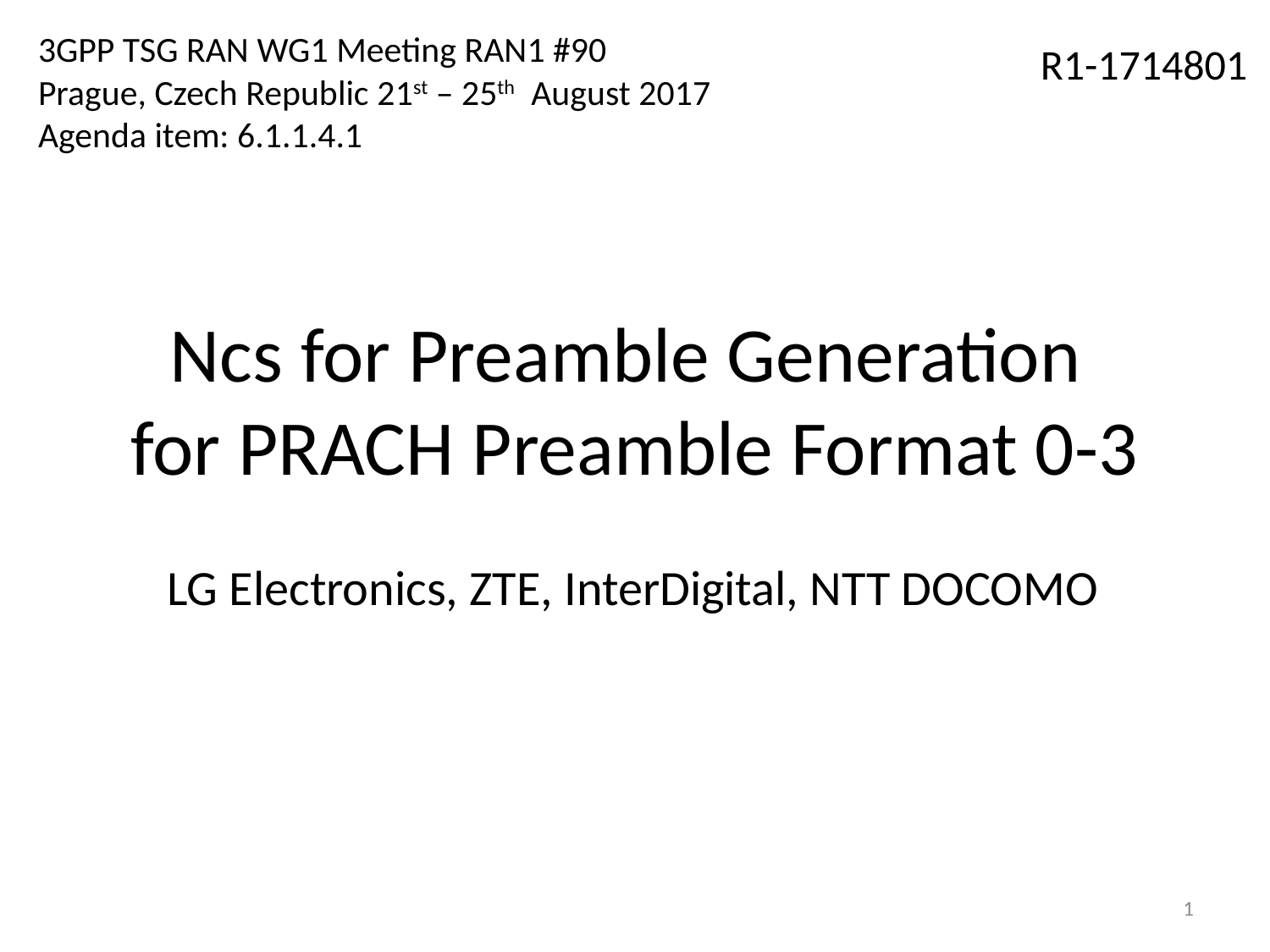

3GPP TSG RAN WG1 Meeting RAN1 #90
Prague, Czech Republic 21st – 25th  August 2017
Agenda item: 6.1.1.4.1
R1-1714801
# Ncs for Preamble Generation for PRACH Preamble Format 0-3
LG Electronics, ZTE, InterDigital, NTT DOCOMO
1